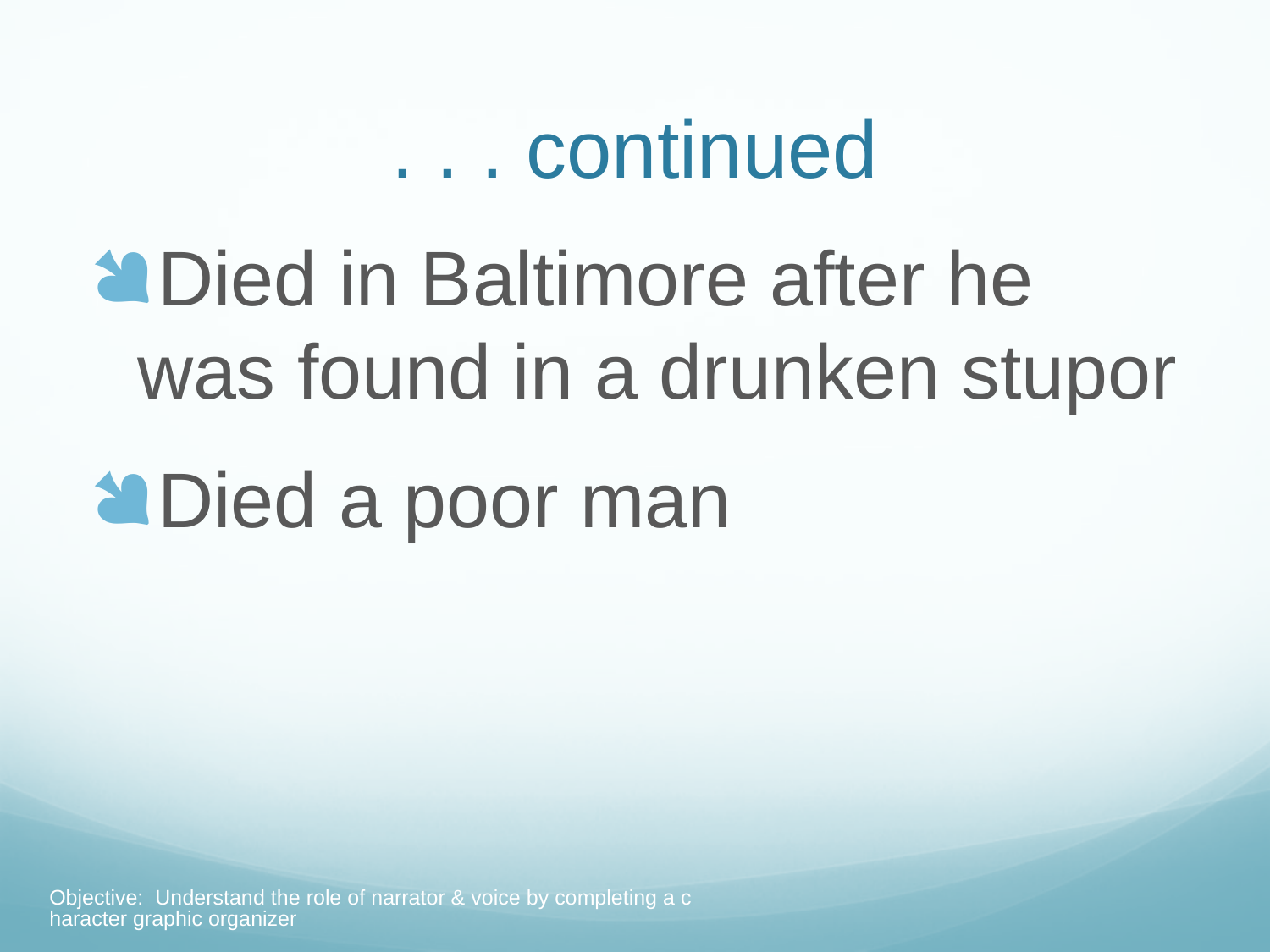

# . . . continued
Died in Baltimore after he was found in a drunken stupor
Died a poor man
Objective:  Understand the role of narrator & voice by completing a character graphic organizer